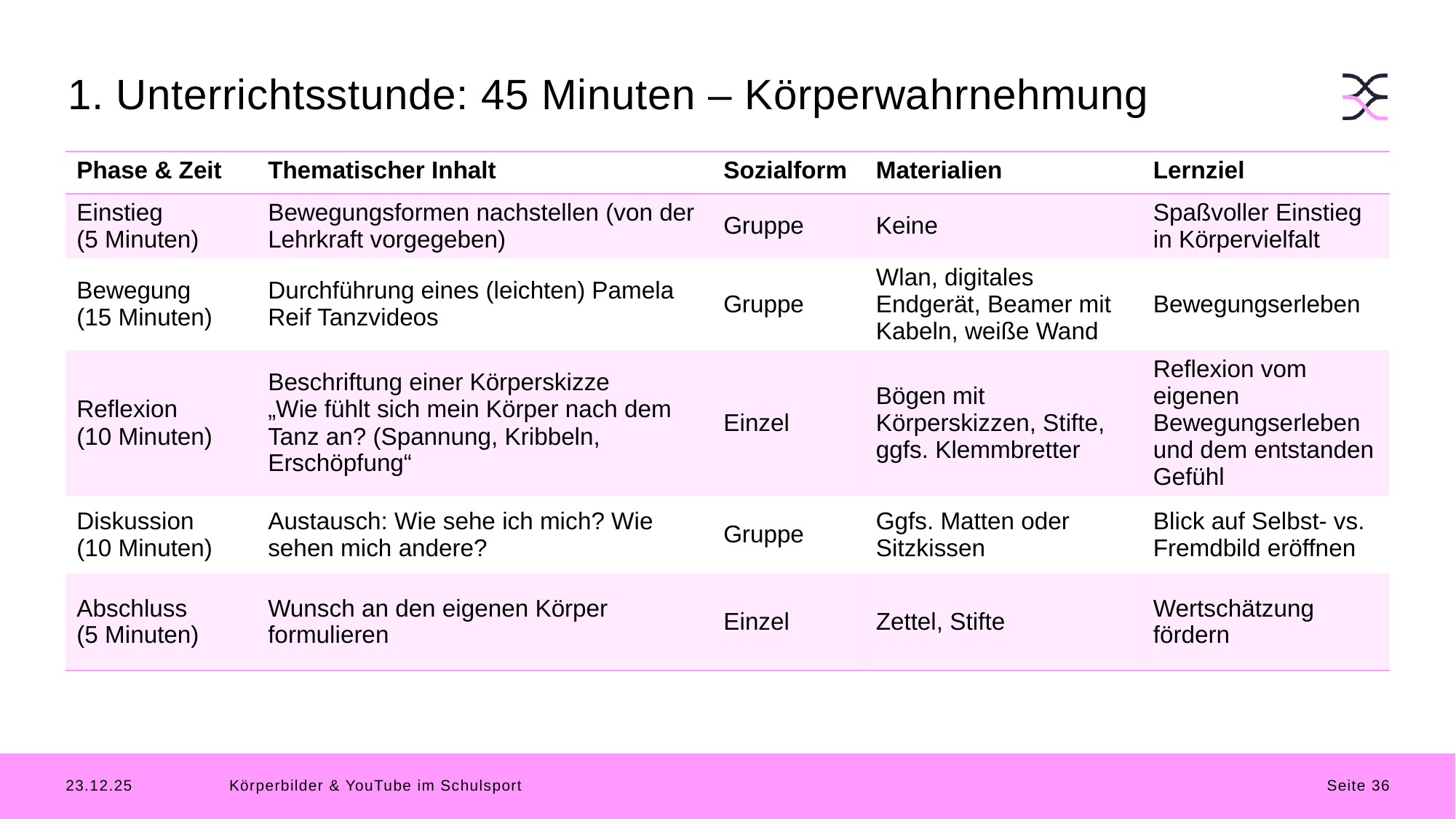

# 1. Unterrichtsstunde: 45 Minuten – Körperwahrnehmung
| Phase & Zeit | Thematischer Inhalt | Sozialform | Materialien | Lernziel |
| --- | --- | --- | --- | --- |
| Einstieg (5 Minuten) | Bewegungsformen nachstellen (von der Lehrkraft vorgegeben) | Gruppe | Keine | Spaßvoller Einstieg in Körpervielfalt |
| Bewegung (15 Minuten) | Durchführung eines (leichten) Pamela Reif Tanzvideos | Gruppe | Wlan, digitales Endgerät, Beamer mit Kabeln, weiße Wand | Bewegungserleben |
| Reflexion (10 Minuten) | Beschriftung einer Körperskizze „Wie fühlt sich mein Körper nach dem Tanz an? (Spannung, Kribbeln, Erschöpfung“ | Einzel | Bögen mit Körperskizzen, Stifte, ggfs. Klemmbretter | Reflexion vom eigenen Bewegungserleben und dem entstanden Gefühl |
| Diskussion (10 Minuten) | Austausch: Wie sehe ich mich? Wie sehen mich andere? | Gruppe | Ggfs. Matten oder Sitzkissen | Blick auf Selbst- vs. Fremdbild eröffnen |
| Abschluss (5 Minuten) | Wunsch an den eigenen Körper formulieren | Einzel | Zettel, Stifte | Wertschätzung fördern |
23.12.25
Körperbilder & YouTube im Schulsport
Seite 36